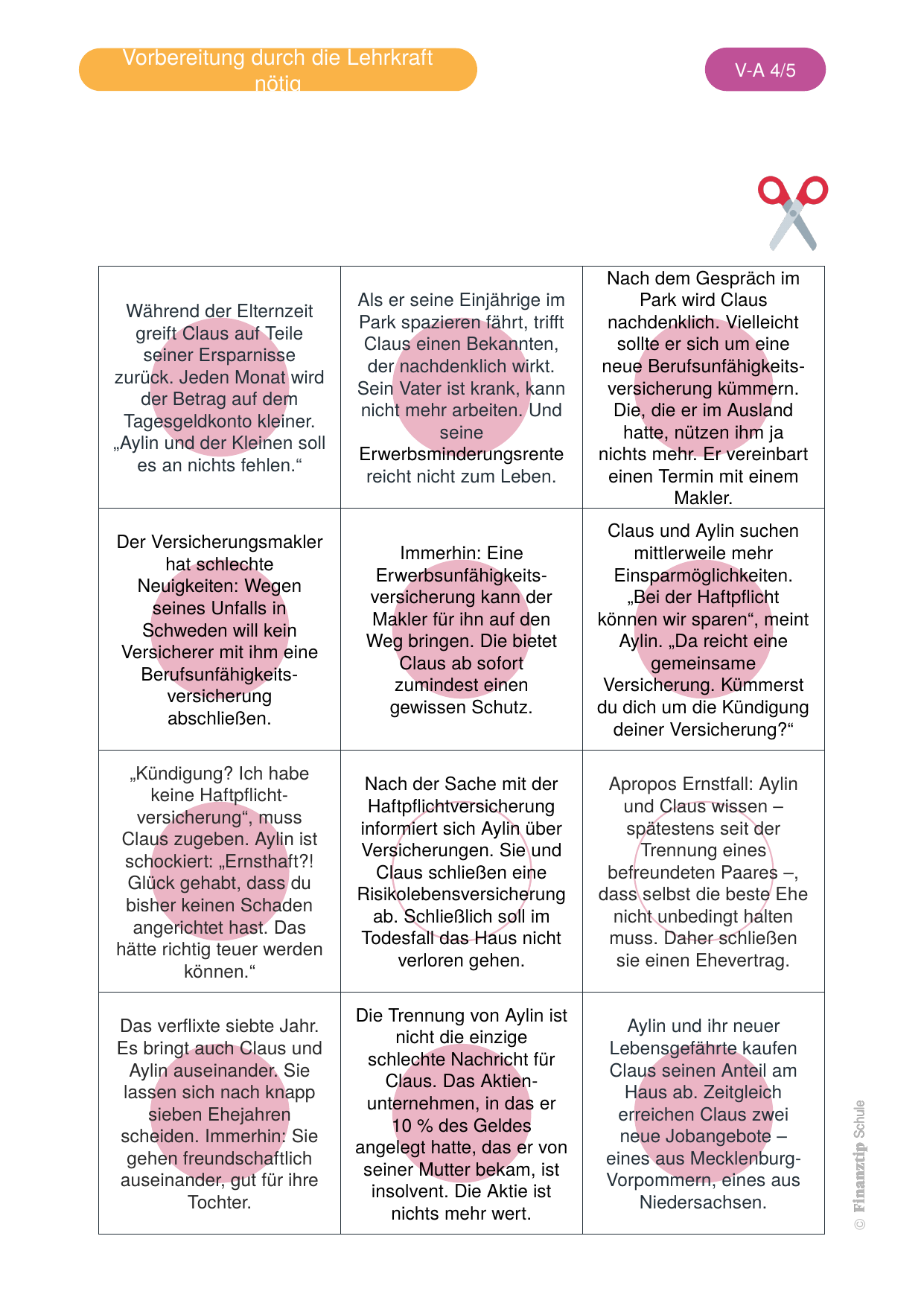

Während der Elternzeit greift Claus auf Teile seiner Ersparnisse zurück. Jeden Monat wird der Betrag auf dem Tagesgeldkonto kleiner. „Aylin und der Kleinen soll es an nichts fehlen.“
Als er seine Einjährige im Park spazieren fährt, trifft Claus einen Bekannten, der nachdenklich wirkt. Sein Vater ist krank, kann nicht mehr arbeiten. Und seine Erwerbsminderungsrente reicht nicht zum Leben.
Nach dem Gespräch im Park wird Claus nachdenklich. Vielleicht sollte er sich um eine neue Berufsunfähigkeits-versicherung kümmern. Die, die er im Ausland hatte, nützen ihm ja nichts mehr. Er vereinbart einen Termin mit einem Makler.

Der Versicherungsmakler hat schlechte Neuigkeiten: Wegen seines Unfalls in Schweden will kein Versicherer mit ihm eine Berufsunfähigkeits-versicherung abschließen.
Immerhin: Eine Erwerbsunfähigkeits-versicherung kann der Makler für ihn auf den Weg bringen. Die bietet Claus ab sofort zumindest einen gewissen Schutz.
Claus und Aylin suchen mittlerweile mehr Einsparmöglichkeiten. „Bei der Haftpflicht können wir sparen“, meint Aylin. „Da reicht eine gemeinsame Versicherung. Kümmerst du dich um die Kündigung deiner Versicherung?“

„Kündigung? Ich habe keine Haftpflicht-versicherung“, muss Claus zugeben. Aylin ist schockiert: „Ernsthaft?! Glück gehabt, dass du bisher keinen Schaden angerichtet hast. Das hätte richtig teuer werden können.“
Nach der Sache mit der Haftpflichtversicherung informiert sich Aylin über Versicherungen. Sie und Claus schließen eine Risikolebensversicherung ab. Schließlich soll im Todesfall das Haus nicht verloren gehen.
Apropos Ernstfall: Aylin und Claus wissen – spätestens seit der Trennung eines befreundeten Paares –, dass selbst die beste Ehe nicht unbedingt halten muss. Daher schließen sie einen Ehevertrag.

Das verflixte siebte Jahr. Es bringt auch Claus und Aylin auseinander. Sie lassen sich nach knapp sieben Ehejahren scheiden. Immerhin: Sie gehen freundschaftlich auseinander, gut für ihre Tochter.
Die Trennung von Aylin ist nicht die einzige schlechte Nachricht für Claus. Das Aktien-unternehmen, in das er 10 % des Geldes angelegt hatte, das er von seiner Mutter bekam, ist insolvent. Die Aktie ist nichts mehr wert.
Aylin und ihr neuer Lebensgefährte kaufen Claus seinen Anteil am Haus ab. Zeitgleich erreichen Claus zwei neue Jobangebote – eines aus Mecklenburg-Vorpommern, eines aus Niedersachsen.